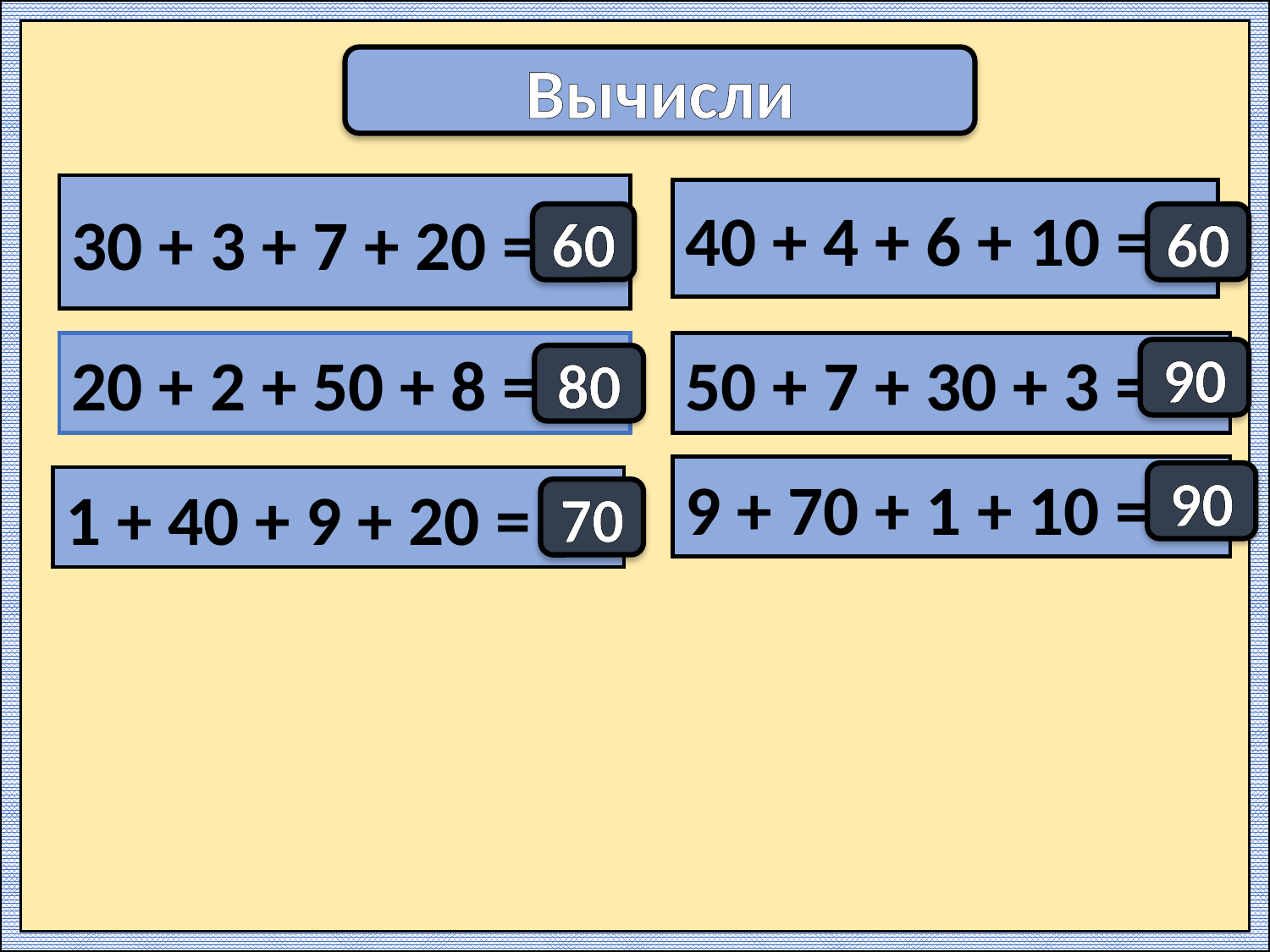

Вычисли
30 + 3 + 7 + 20 =
40 + 4 + 6 + 10 =
60
60
20 + 2 + 50 + 8 =
50 + 7 + 30 + 3 =
90
80
9 + 70 + 1 + 10 =
90
1 + 40 + 9 + 20 =
70